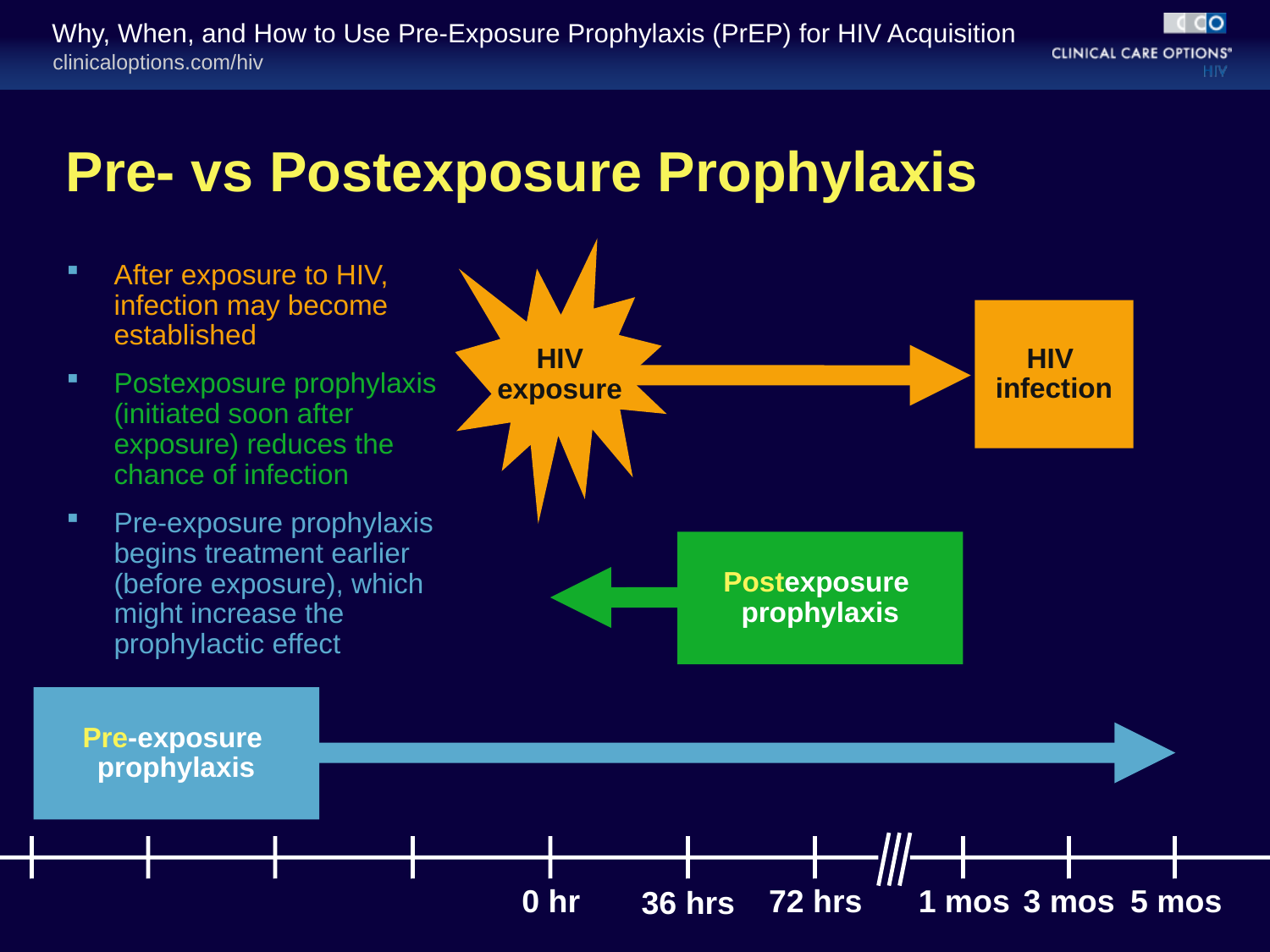

# Pre- vs Postexposure Prophylaxis

After exposure to HIV, infection may become established
Postexposure prophylaxis (initiated soon after exposure) reduces the chance of infection
Pre-exposure prophylaxis begins treatment earlier (before exposure), which might increase the prophylactic effect
HIV
infection
HIV
exposure

Postexposure
prophylaxis

Pre-exposure
prophylaxis

0 hr
72 hrs
1 mos
3 mos
5 mos
36 hrs